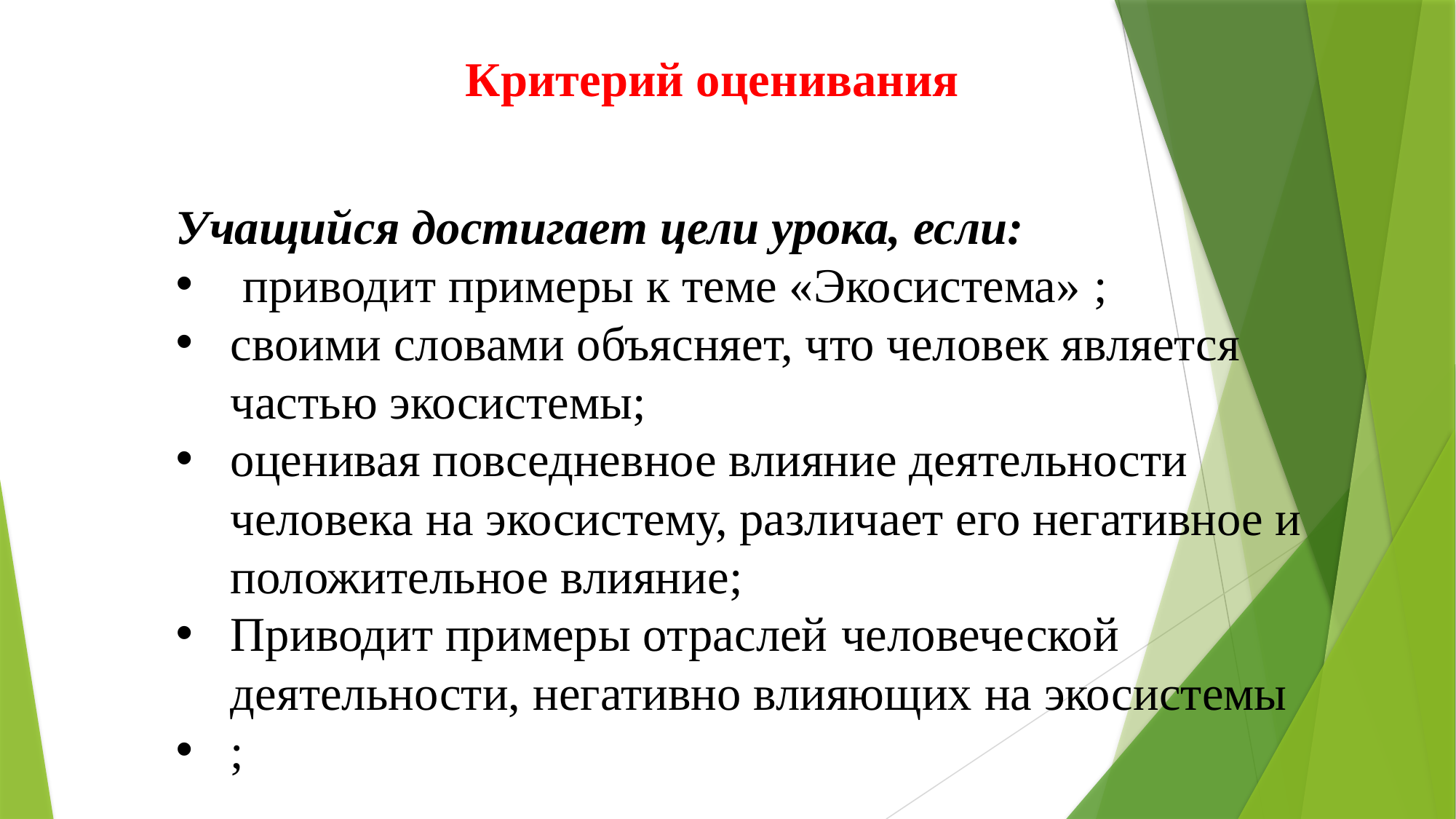

Критерий оценивания
Учащийся достигает цели урока, если:
 приводит примеры к теме «Экосистема» ;
своими словами объясняет, что человек является частью экосистемы;
оценивая повседневное влияние деятельности человека на экосистему, различает его негативное и положительное влияние;
Приводит примеры отраслей человеческой деятельности, негативно влияющих на экосистемы
;